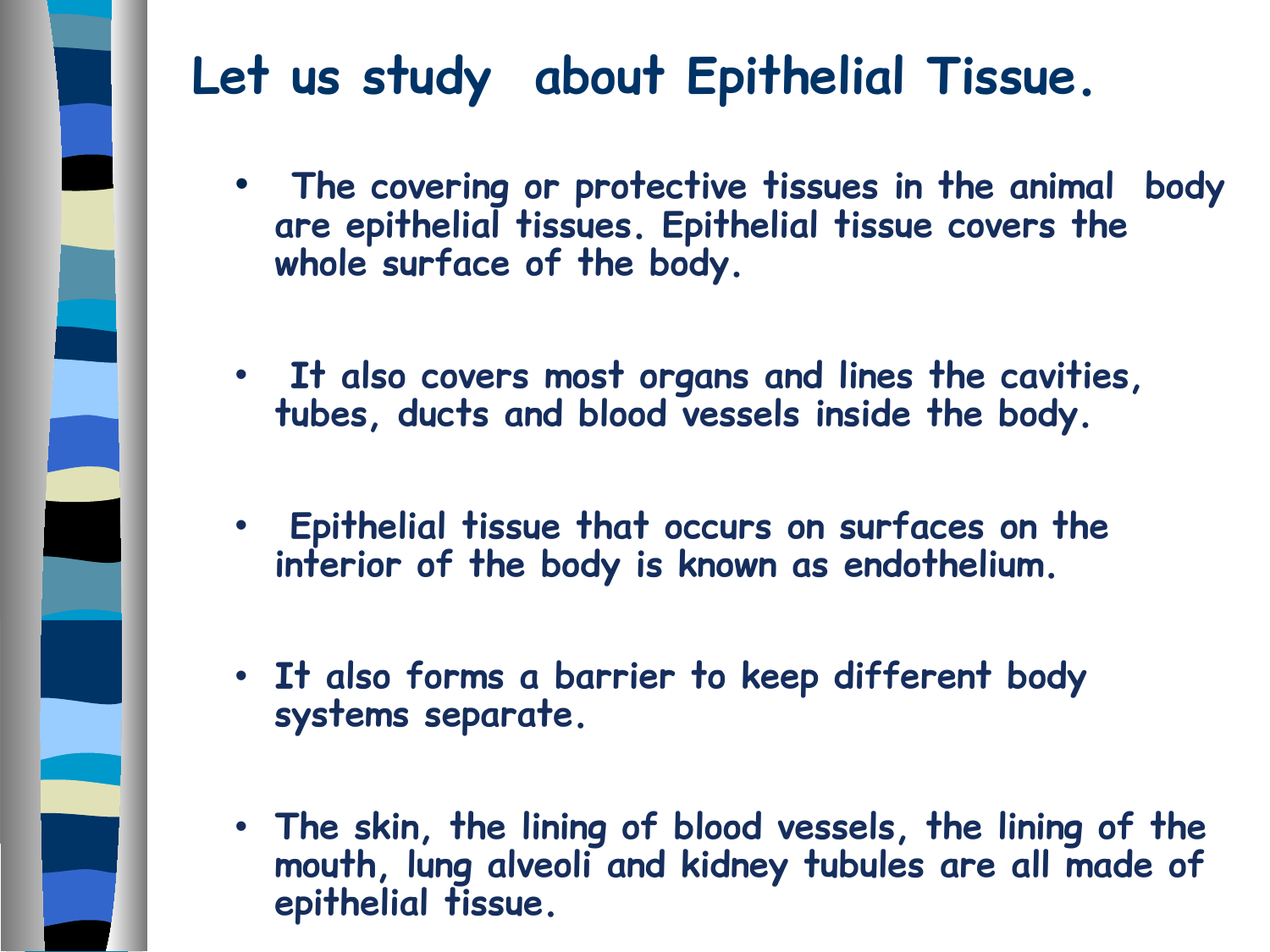

# Let us study  about Epithelial Tissue.
 The covering or protective tissues in the animal  body are epithelial tissues. Epithelial tissue covers the whole surface of the body.

 It also covers most organs and lines the cavities, tubes, ducts and blood vessels inside the body.

 Epithelial tissue that occurs on surfaces on the interior of the body is known as endothelium.

It also forms a barrier to keep different body systems separate.

The skin, the lining of blood vessels, the lining of the mouth, lung alveoli and kidney tubules are all made of epithelial tissue.